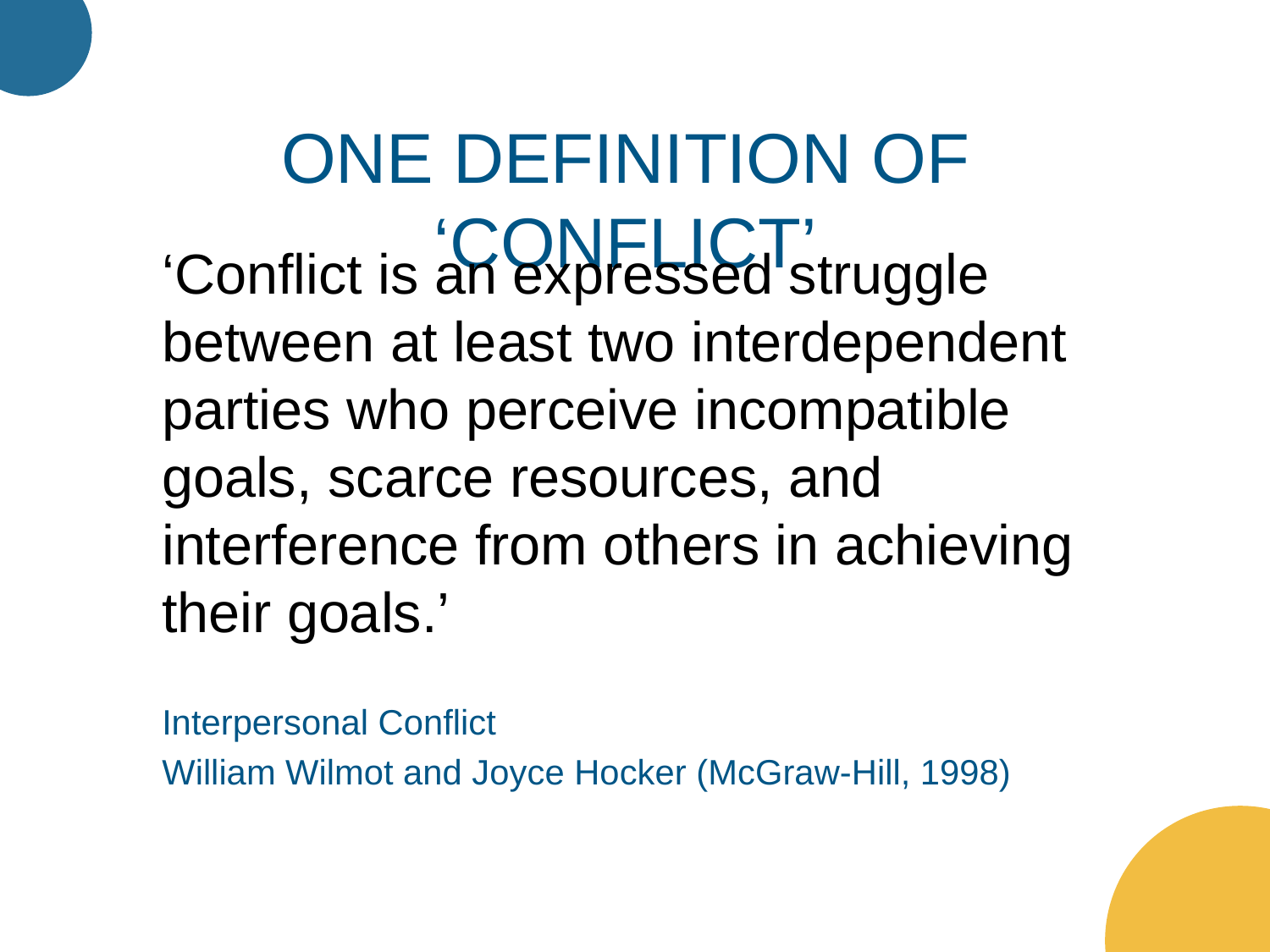

One definition of ‘conflict’
‘Conflict is an expressed struggle between at least two interdependent parties who perceive incompatible goals, scarce resources, and interference from others in achieving their goals.’

Interpersonal Conflict
William Wilmot and Joyce Hocker (McGraw-Hill, 1998)